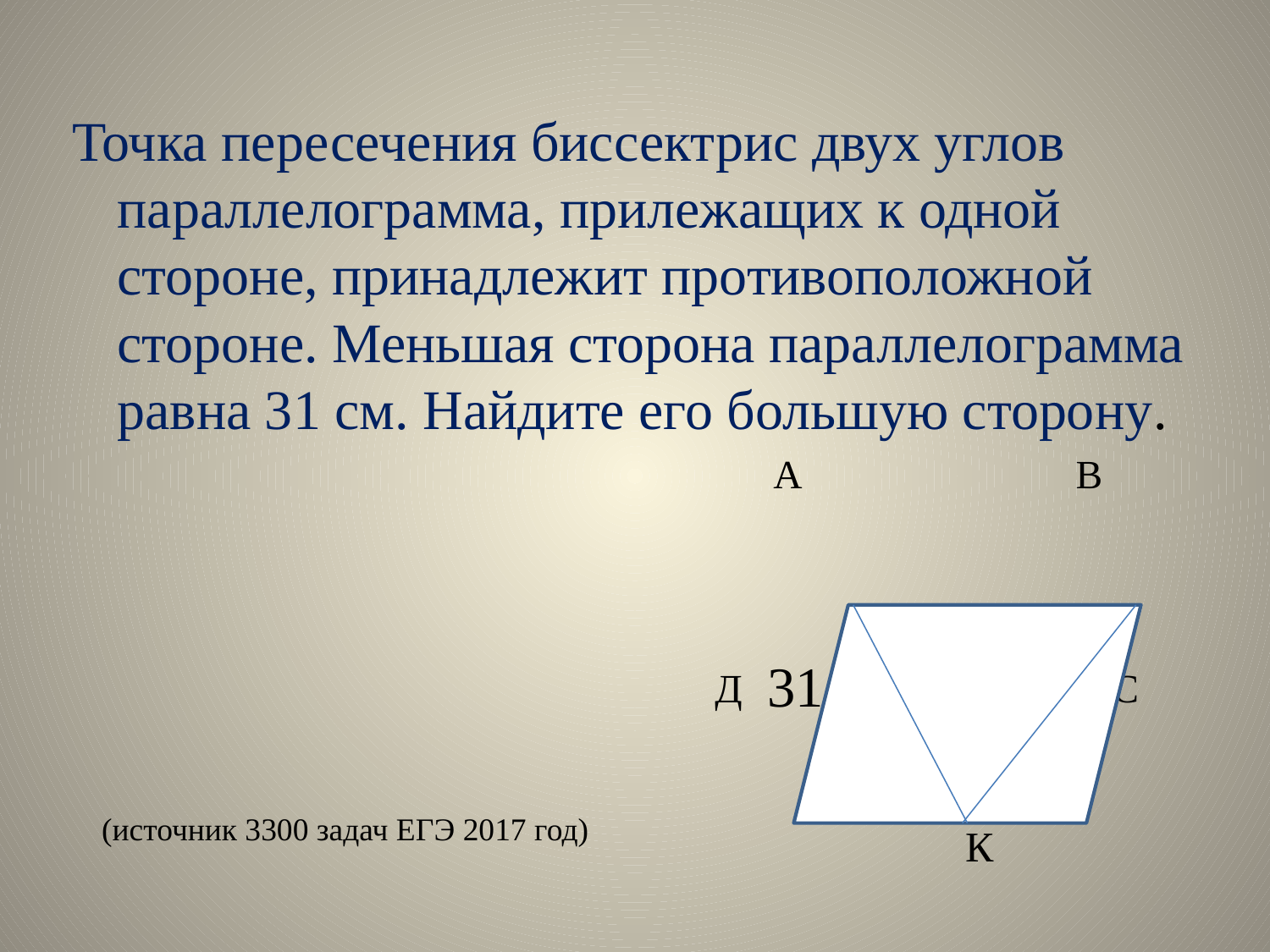

#
Точка пересечения биссектрис двух углов параллелограмма, прилежащих к одной стороне, принадлежит противоположной стороне. Меньшая сторона параллелограмма равна 31 см. Найдите его большую сторону.
                                                                     А                           В

                                              Д                           С

31
(источник 3300 задач ЕГЭ 2017 год)
К